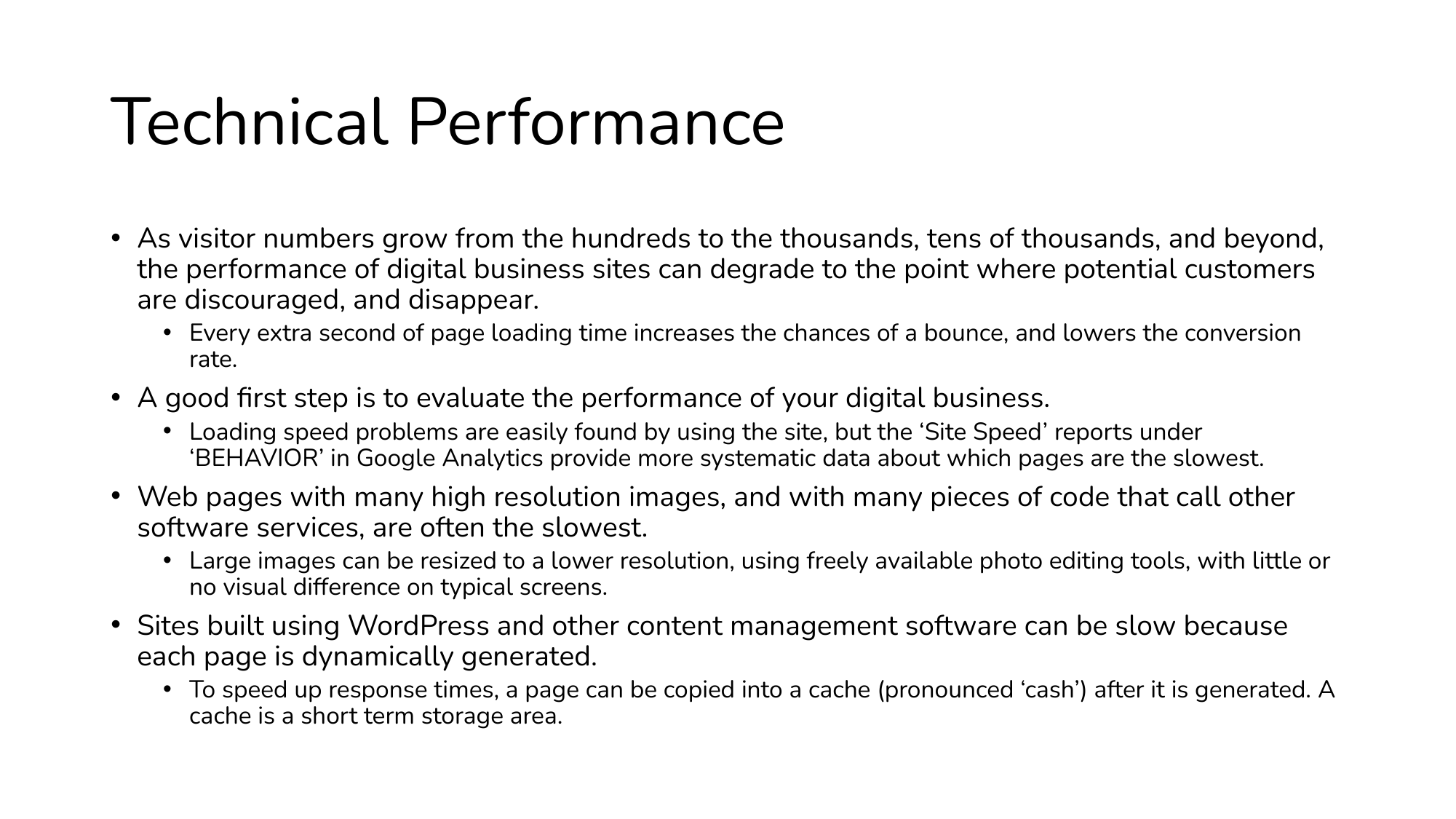

# Technical Performance
As visitor numbers grow from the hundreds to the thousands, tens of thousands, and beyond, the performance of digital business sites can degrade to the point where potential customers are discouraged, and disappear.
Every extra second of page loading time increases the chances of a bounce, and lowers the conversion rate.
A good first step is to evaluate the performance of your digital business.
Loading speed problems are easily found by using the site, but the ‘Site Speed’ reports under ‘BEHAVIOR’ in Google Analytics provide more systematic data about which pages are the slowest.
Web pages with many high resolution images, and with many pieces of code that call other software services, are often the slowest.
Large images can be resized to a lower resolution, using freely available photo editing tools, with little or no visual difference on typical screens.
Sites built using WordPress and other content management software can be slow because each page is dynamically generated.
To speed up response times, a page can be copied into a cache (pronounced ‘cash’) after it is generated. A cache is a short term storage area.